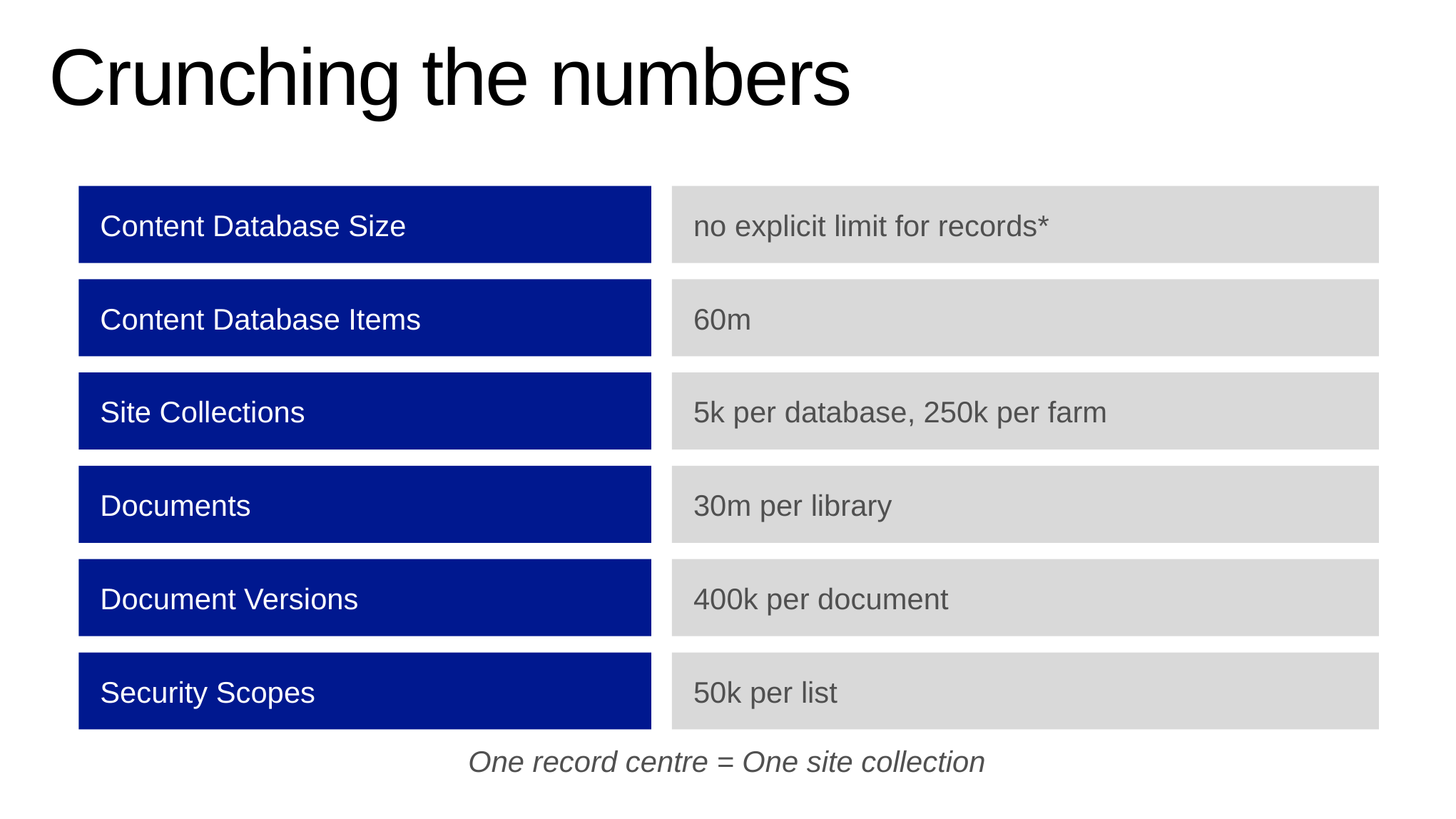

# Crunching the numbers
Content Database Size
no explicit limit for records*
Content Database Items
60m
Site Collections
5k per database, 250k per farm
Documents
30m per library
Document Versions
400k per document
Security Scopes
50k per list
One record centre = One site collection